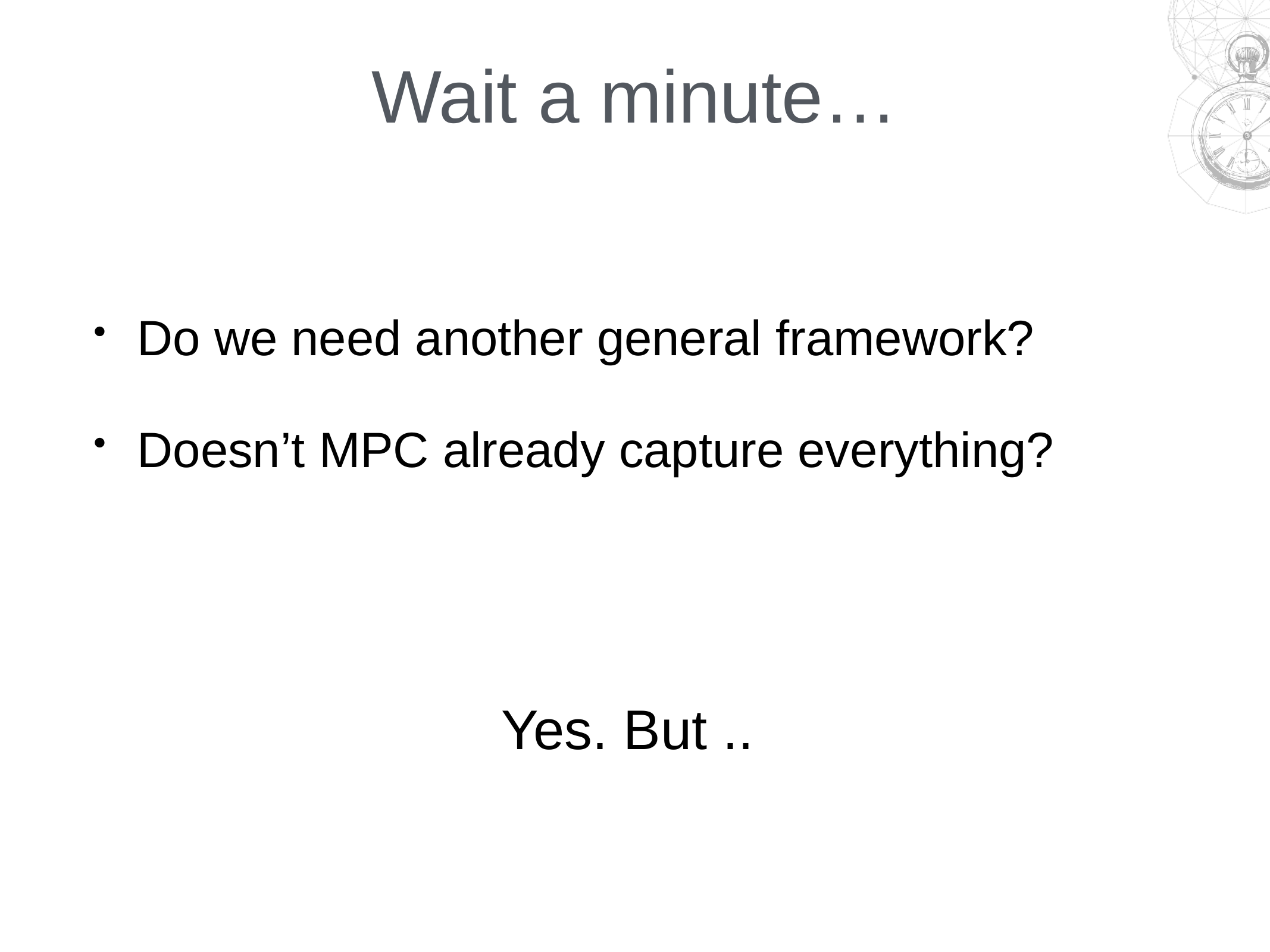

# Wait a minute…
Do we need another general framework?
Doesn’t MPC already capture everything?
Yes. But ..